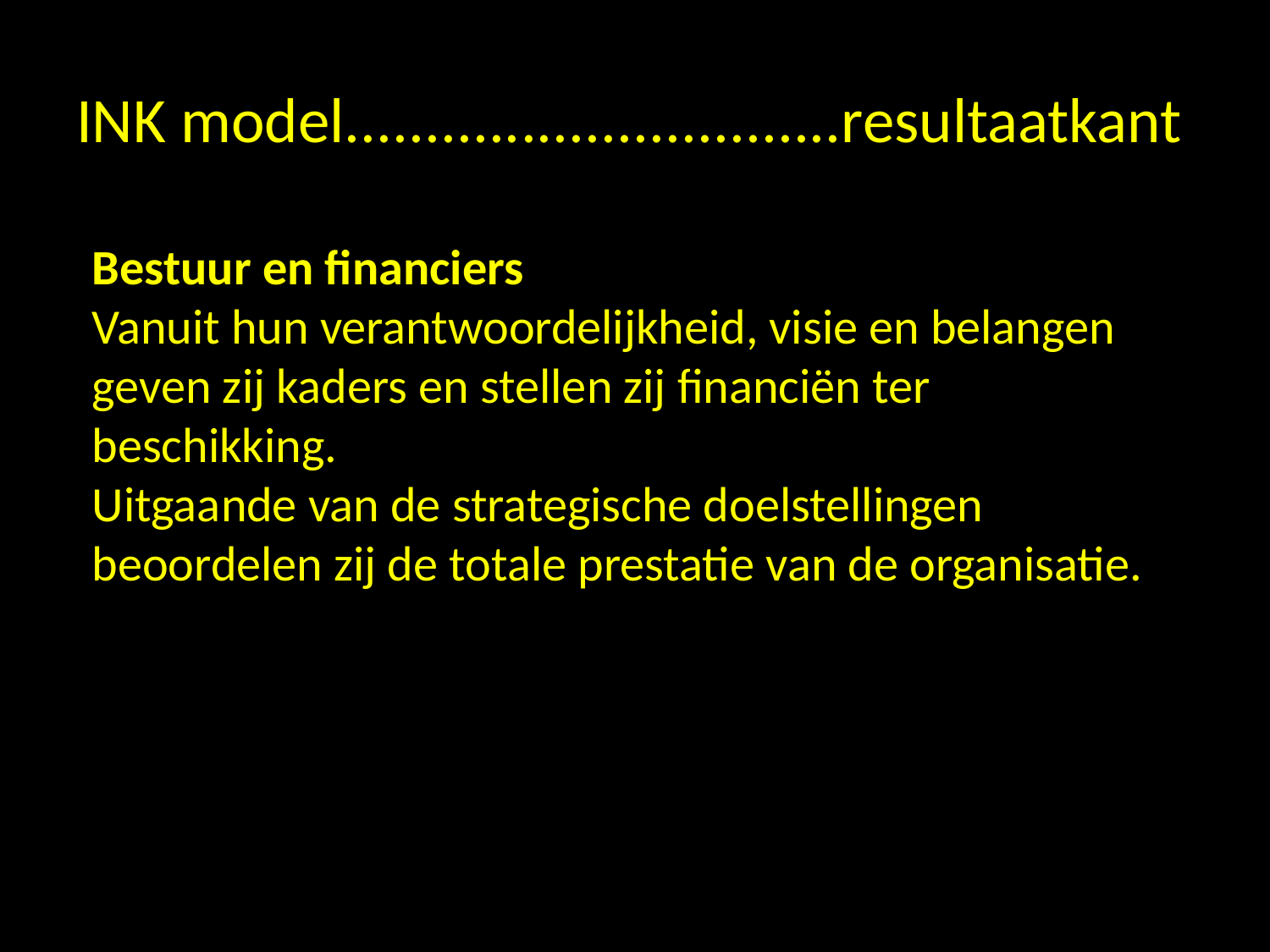

# INK model...............................resultaatkant
Bestuur en financiers
Vanuit hun verantwoordelijkheid, visie en belangen geven zij kaders en stellen zij financiën ter beschikking.
Uitgaande van de strategische doelstellingen beoordelen zij de totale prestatie van de organisatie.